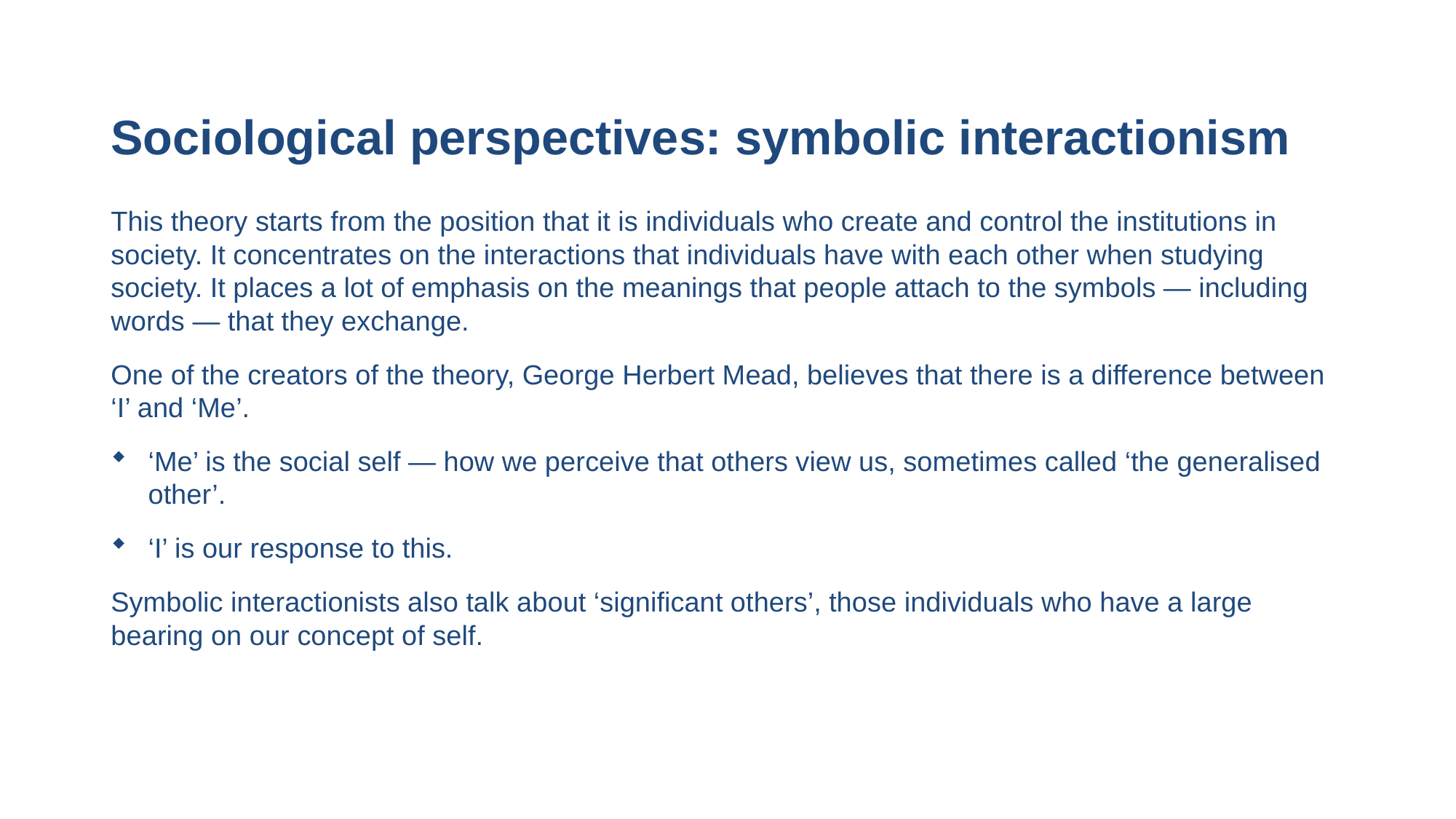

# Sociological perspectives: symbolic interactionism
This theory starts from the position that it is individuals who create and control the institutions in society. It concentrates on the interactions that individuals have with each other when studying society. It places a lot of emphasis on the meanings that people attach to the symbols — including words — that they exchange.
One of the creators of the theory, George Herbert Mead, believes that there is a difference between ‘I’ and ‘Me’.
‘Me’ is the social self — how we perceive that others view us, sometimes called ‘the generalised other’.
‘I’ is our response to this.
Symbolic interactionists also talk about ‘significant others’, those individuals who have a large bearing on our concept of self.